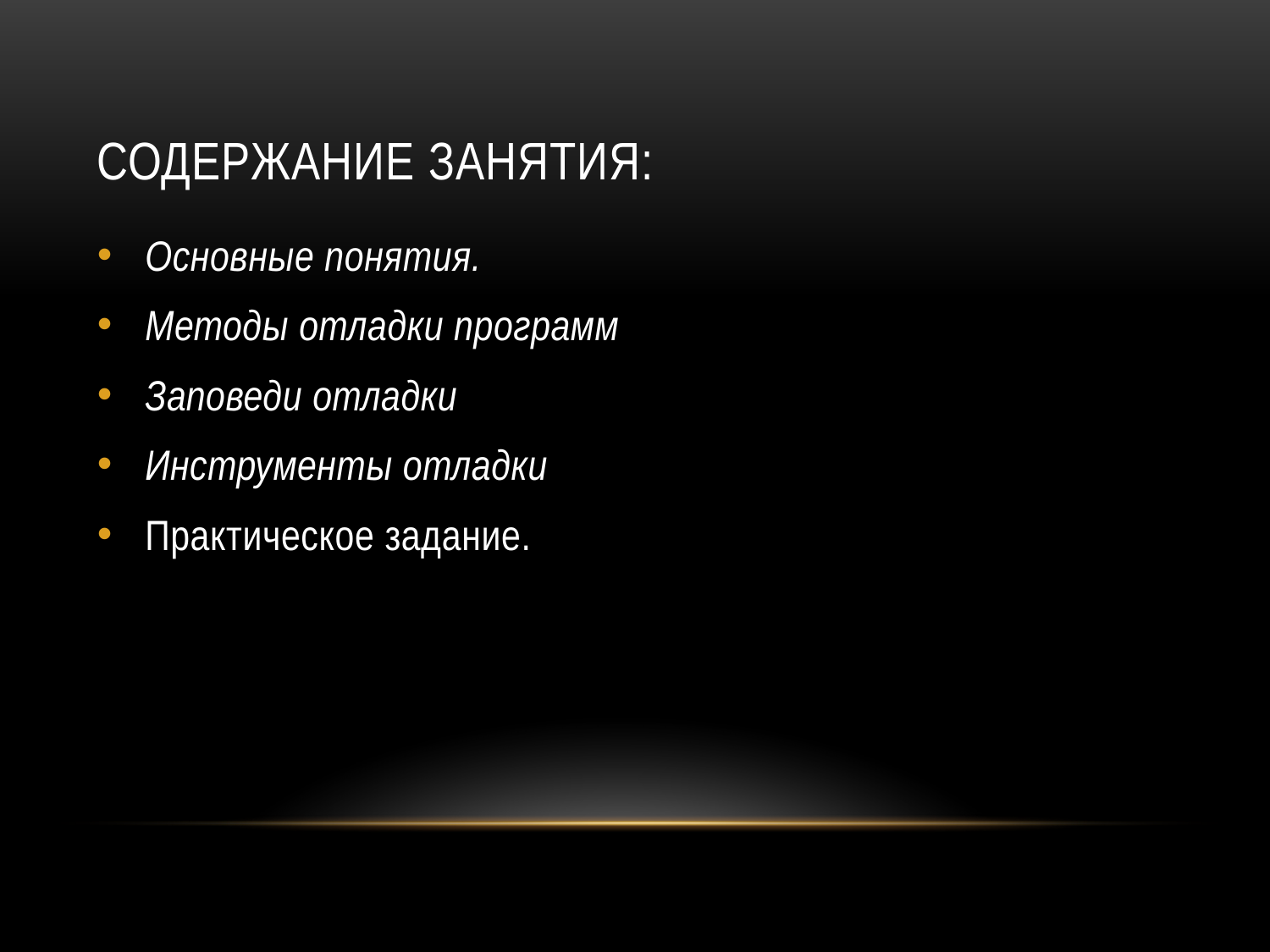

# Содержание занятия:
Основные понятия.
Методы отладки программ
Заповеди отладки
Инструменты отладки
Практическое задание.